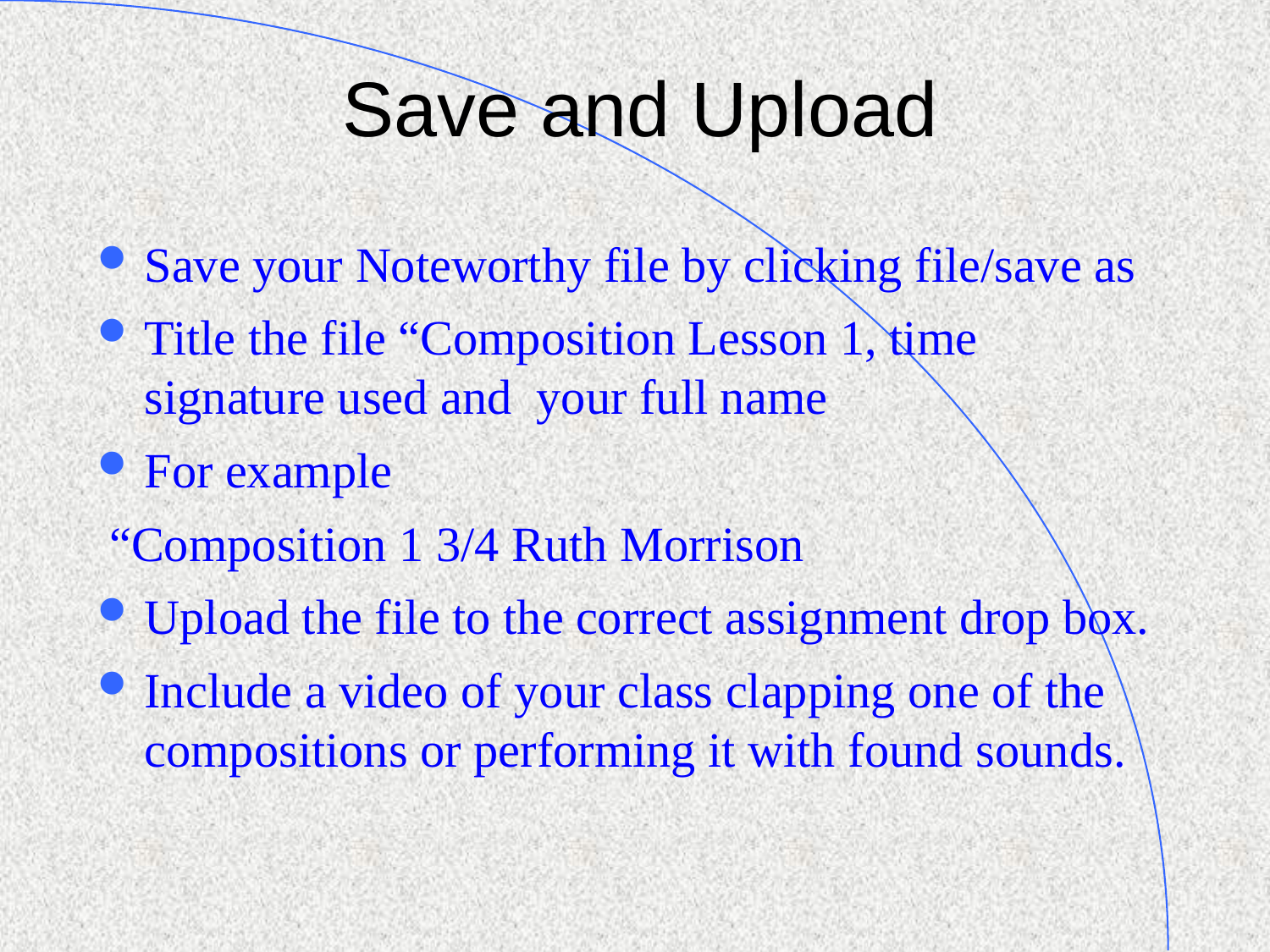

Save and Upload
Save your Noteworthy file by clicking file/save as
Title the file “Composition Lesson 1, time signature used and  your full name
For example
 “Composition 1 3/4 Ruth Morrison
Upload the file to the correct assignment drop box.
Include a video of your class clapping one of the compositions or performing it with found sounds.